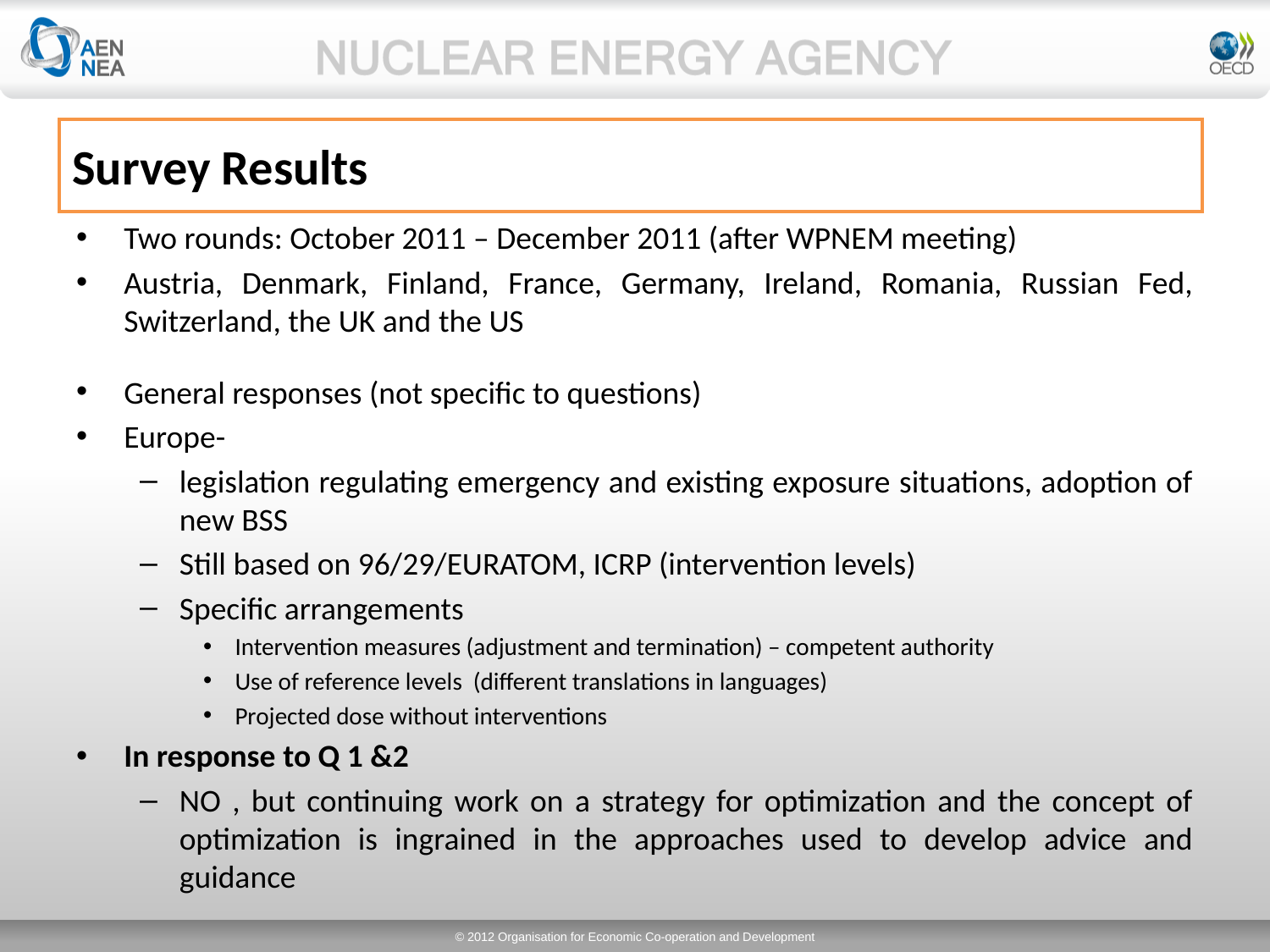

# Survey Results
Two rounds: October 2011 – December 2011 (after WPNEM meeting)
Austria, Denmark, Finland, France, Germany, Ireland, Romania, Russian Fed, Switzerland, the UK and the US

General responses (not specific to questions)
Europe-
legislation regulating emergency and existing exposure situations, adoption of new BSS
Still based on 96/29/EURATOM, ICRP (intervention levels)
Specific arrangements
Intervention measures (adjustment and termination) – competent authority
Use of reference levels  (different translations in languages)
Projected dose without interventions
In response to Q 1 &2
NO , but continuing work on a strategy for optimization and the concept of optimization is ingrained in the approaches used to develop advice and guidance